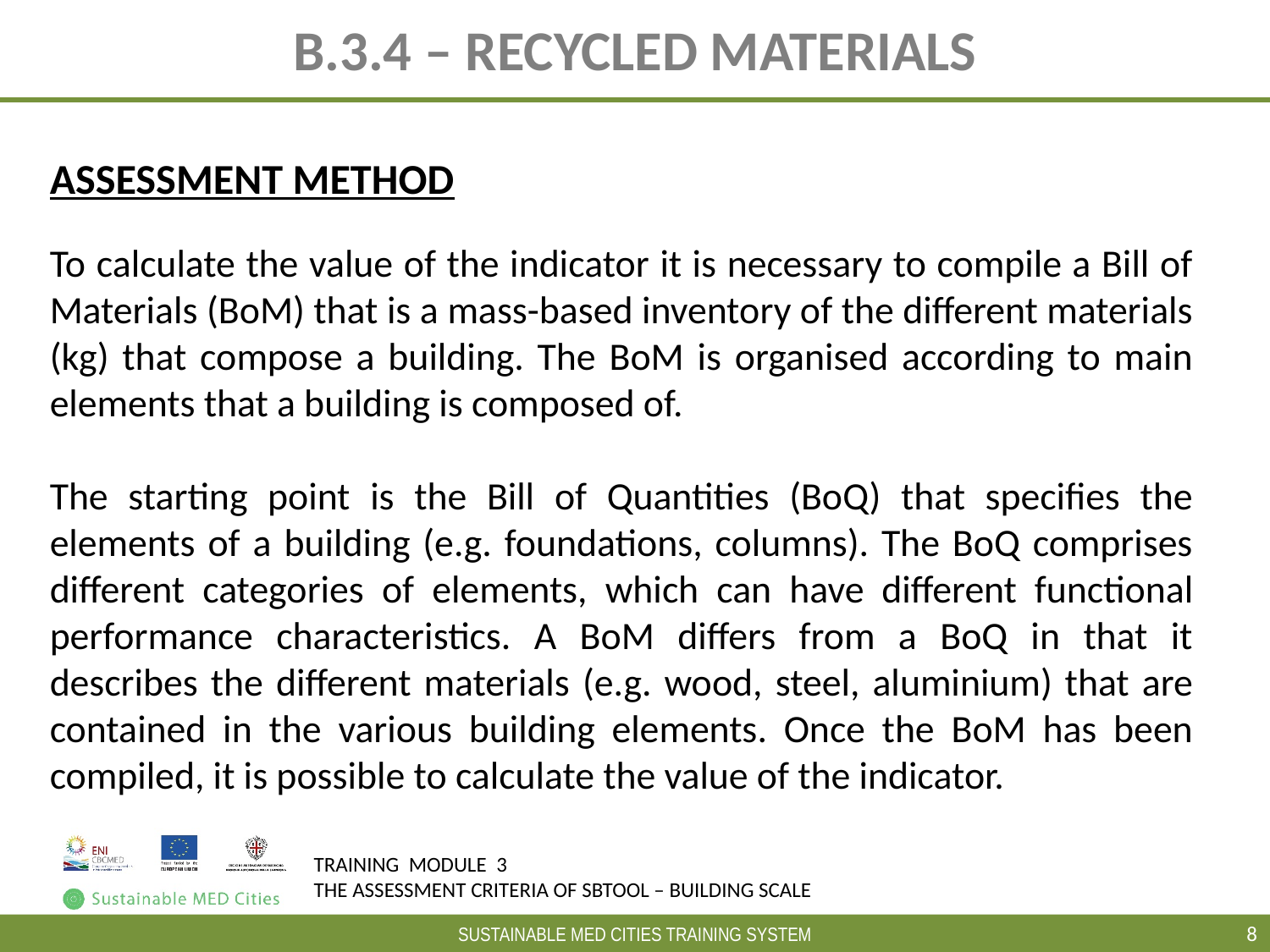

B.3.4 – RECYCLED MATERIALS
ASSESSMENT METHOD

To calculate the value of the indicator it is necessary to compile a Bill of Materials (BoM) that is a mass-based inventory of the different materials (kg) that compose a building. The BoM is organised according to main elements that a building is composed of.

The starting point is the Bill of Quantities (BoQ) that specifies the elements of a building (e.g. foundations, columns). The BoQ comprises different categories of elements, which can have different functional performance characteristics. A BoM differs from a BoQ in that it describes the different materials (e.g. wood, steel, aluminium) that are contained in the various building elements. Once the BoM has been compiled, it is possible to calculate the value of the indicator.
8